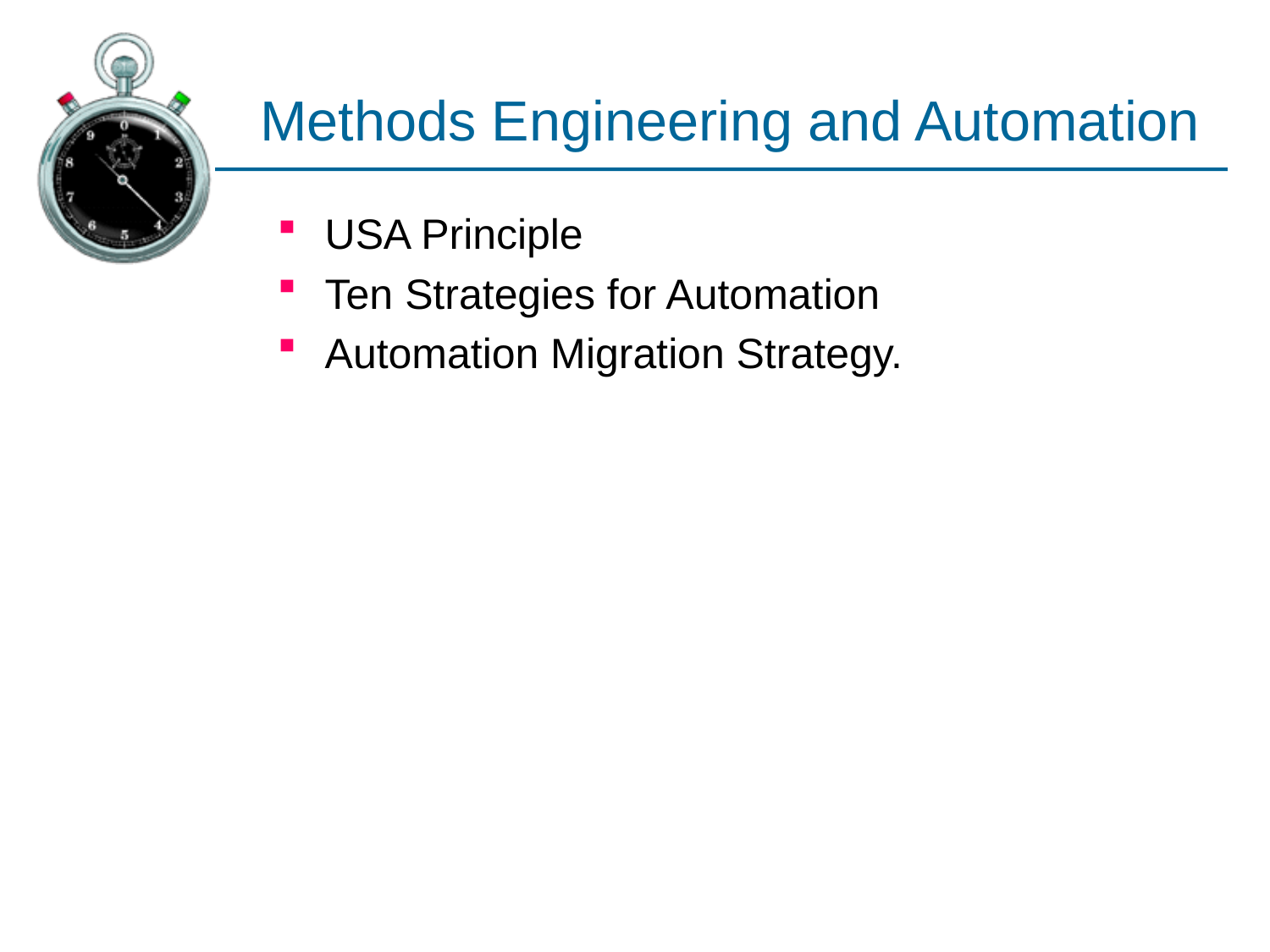

# Methods Engineering and Automation
USA Principle
Ten Strategies for Automation
Automation Migration Strategy.